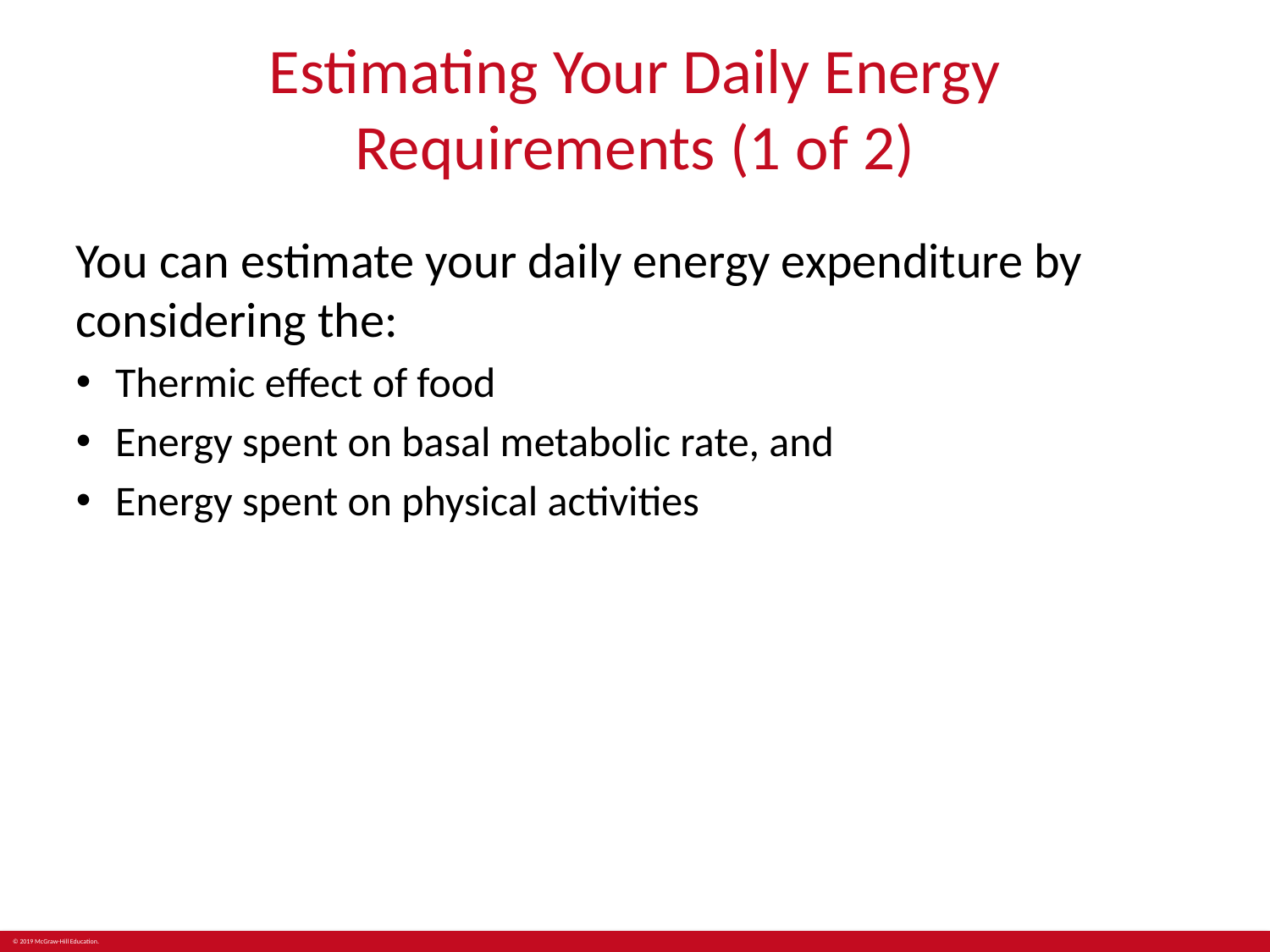

# Estimating Your Daily Energy Requirements (1 of 2)
You can estimate your daily energy expenditure by considering the:
Thermic effect of food
Energy spent on basal metabolic rate, and
Energy spent on physical activities